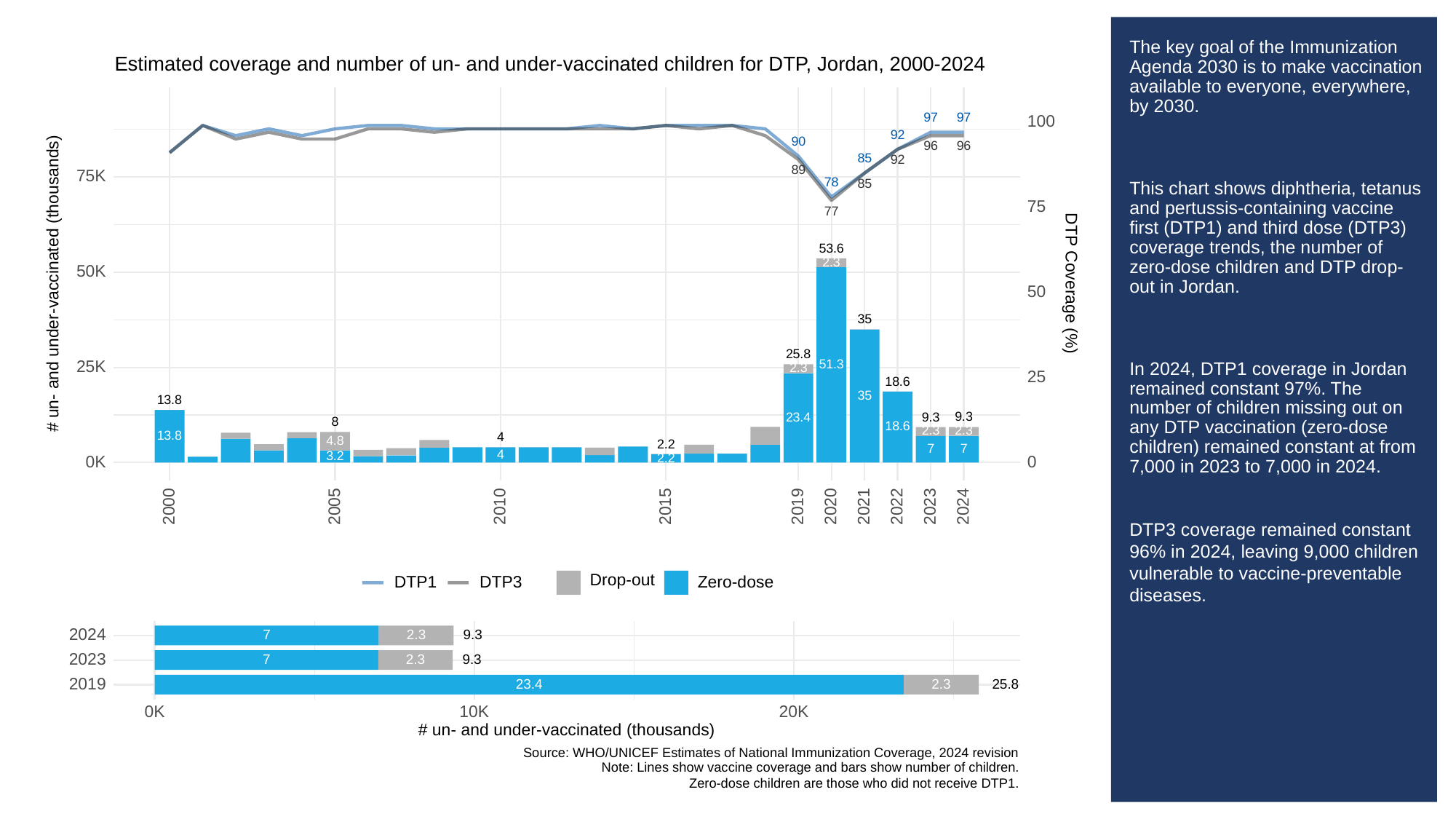

# The key goal of the Immunization Agenda 2030 is to make vaccination available to everyone, everywhere, by 2030.

This chart shows diphtheria, tetanus and pertussis-containing vaccine first (DTP1) and third dose (DTP3) coverage trends, the number of zero-dose children and DTP drop-out in Jordan.

In 2024, DTP1 coverage in Jordan remained constant 97%. The number of children missing out on any DTP vaccination (zero-dose children) remained constant at from 7,000 in 2023 to 7,000 in 2024.

DTP3 coverage remained constant 96% in 2024, leaving 9,000 children vulnerable to vaccine-preventable diseases.

Estimated coverage and number of un- and under-vaccinated children for DTP, Jordan, 2000-2024

97
97
100

92
90
96
96
85
92
89
75K

78
85
75
77

53.6
2.3

50K

# un- and under-vaccinated (thousands)
DTP Coverage (%)
50
35

25.8
51.3
25K
2.3

25

18.6
35

13.8

9.3
9.3
23.4

8
18.6
2.3
2.3

13.8

4

4.8

2.2

7

7

4

3.2

2.2

0K
0

2023
2000
2005
2010
2015
2019
2020
2021
2022
2024

Drop-out
DTP3
Zero-dose
DTP1

2024
2.3
9.3
7

2023
2.3
9.3
7

2019
23.4
2.3
25.8

0K
10K
20K
# un- and under-vaccinated (thousands)
Source: WHO/UNICEF Estimates of National Immunization Coverage, 2024 revision
Note: Lines show vaccine coverage and bars show number of children.
Zero-dose children are those who did not receive DTP1.